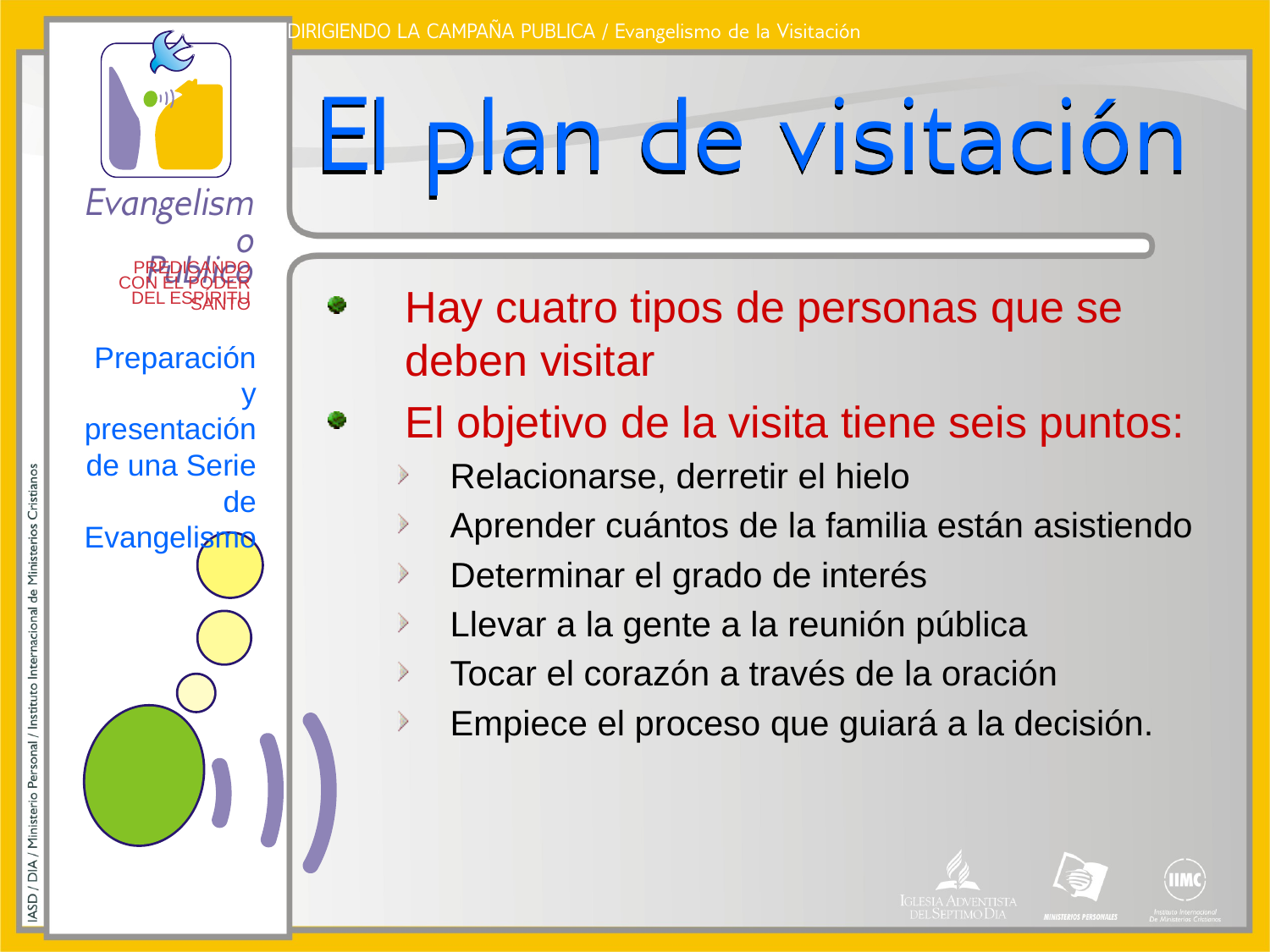

DIRIGIENDO LA CAMPAÑA PUBLICA / Evangelismo de la Visitación
# El plan de visitación
Hay cuatro tipos de personas que se deben visitar
El objetivo de la visita tiene seis puntos:
Relacionarse, derretir el hielo
Aprender cuántos de la familia están asistiendo
Determinar el grado de interés
Llevar a la gente a la reunión pública
Tocar el corazón a través de la oración
Empiece el proceso que guiará a la decisión.